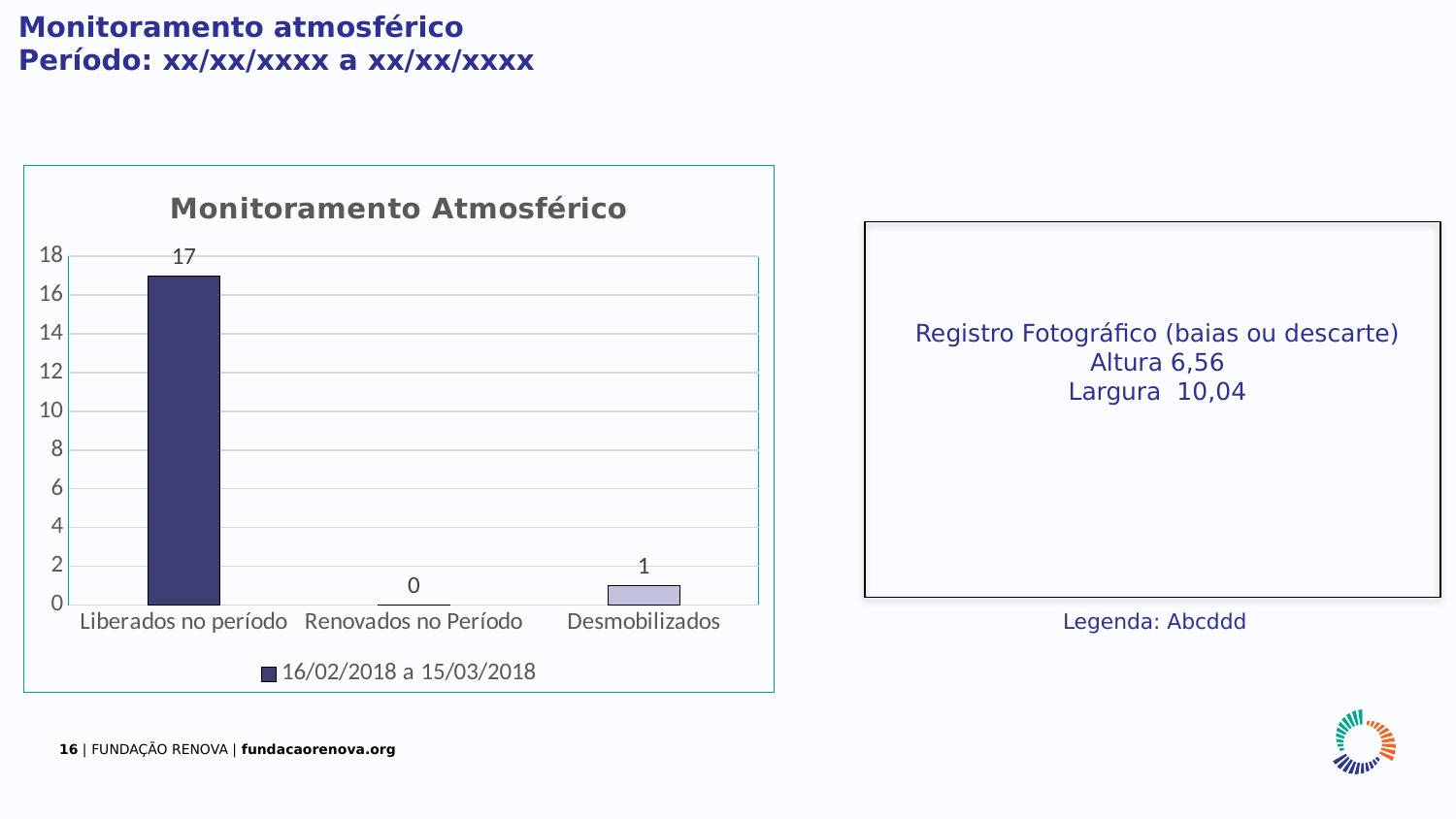

Monitoramento atmosférico
Período: xx/xx/xxxx a xx/xx/xxxx

### Chart: Monitoramento Atmosférico

| Category | 16/02/2018 a 15/03/2018 |
|---|---|
| Liberados no período | 17.0 |
| Renovados no Período | 0.0 |
| Desmobilizados | 1.0 |
Registro Fotográfico (baias ou descarte)
Altura 6,56
Largura  10,04

Legenda: Abcddd